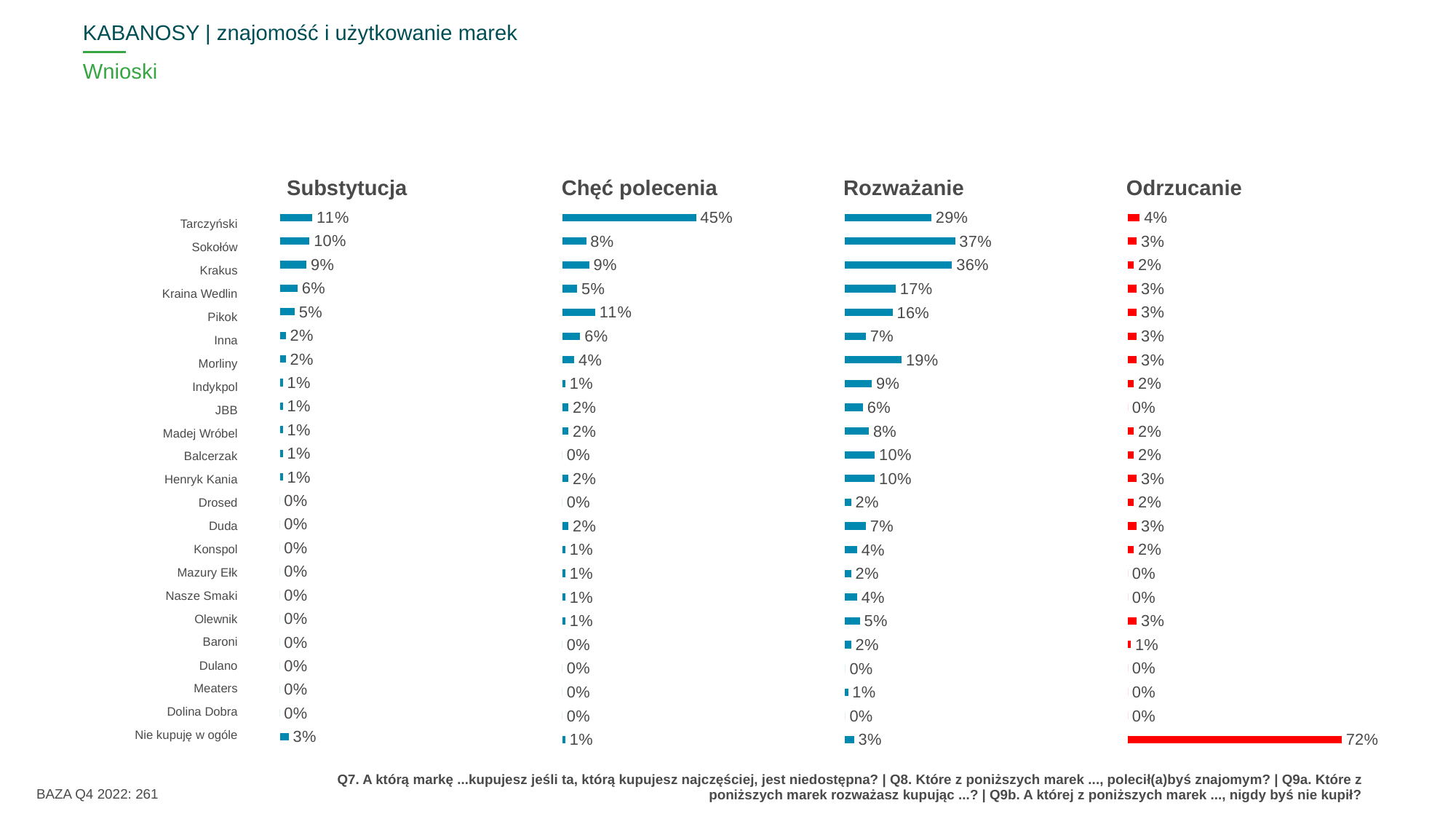

KABANOSY | znajomość i użytkowanie marek
# Wnioski
Odrzucanie
Substytucja
Chęć polecenia
Rozważanie

### Chart

| Category | subst |
|---|---|
| Tarczyński | 0.11 |
| Sokołów | 0.1 |
| Krakus | 0.09 |
| Kraina Wedlin | 0.06 |
| Pikok | 0.05 |
| Inna | 0.02 |
| Morliny | 0.02 |
| Indykpol | 0.01 |
| JBB | 0.01 |
| Madej Wróbel | 0.01 |
| Balcerzak | 0.01 |
| Henryk Kania | 0.01 |
| Drosed | 0.0 |
| Duda | 0.0 |
| Konspol | 0.0 |
| Mazury Ełk | 0.0 |
| Nasze Smaki | 0.0 |
| Olewnik | 0.0 |
| Baroni | 0.0 |
| Dulano | 0.0 |
| Meaters | 0.0 |
| Dolina Dobra | 0.0 |
| Nie kupuję w ogóle | 0.03 |

### Chart

| Category | last 3 m |
|---|---|
| Tarczyński | 0.45 |
| Sokołów | 0.08 |
| Krakus | 0.09 |
| Kraina Wedlin | 0.05 |
| Pikok | 0.11 |
| Inna | 0.06 |
| Morliny | 0.04 |
| Indykpol | 0.01 |
| JBB | 0.02 |
| Madej Wróbel | 0.02 |
| Balcerzak | 0.0 |
| Henryk Kania | 0.02 |
| Drosed | 0.0 |
| Duda | 0.02 |
| Konspol | 0.01 |
| Mazury Ełk | 0.01 |
| Nasze Smaki | 0.01 |
| Olewnik | 0.01 |
| Baroni | 0.0 |
| Dulano | 0.0 |
| Meaters | 0.0 |
| Dolina Dobra | 0.0 |
| Nie kupuję w ogóle | 0.01 |

### Chart

| Category | last 1m |
|---|---|
| Tarczyński | 0.29 |
| Sokołów | 0.37 |
| Krakus | 0.36 |
| Kraina Wedlin | 0.17 |
| Pikok | 0.16 |
| Inna | 0.07 |
| Morliny | 0.19 |
| Indykpol | 0.09 |
| JBB | 0.06 |
| Madej Wróbel | 0.08 |
| Balcerzak | 0.1 |
| Henryk Kania | 0.1 |
| Drosed | 0.02 |
| Duda | 0.07 |
| Konspol | 0.04 |
| Mazury Ełk | 0.02 |
| Nasze Smaki | 0.04 |
| Olewnik | 0.05 |
| Baroni | 0.02 |
| Dulano | 0.0 |
| Meaters | 0.01 |
| Dolina Dobra | 0.0 |
| Nie kupuję w ogóle | 0.03 |

### Chart

| Category | MOP |
|---|---|
| Tarczyński | 0.04 |
| Sokołów | 0.03 |
| Krakus | 0.02 |
| Kraina Wedlin | 0.03 |
| Pikok | 0.03 |
| Inna | 0.03 |
| Morliny | 0.03 |
| Indykpol | 0.02 |
| JBB | 0.0 |
| Madej Wróbel | 0.02 |
| Balcerzak | 0.02 |
| Henryk Kania | 0.03 |
| Drosed | 0.02 |
| Duda | 0.03 |
| Konspol | 0.02 |
| Mazury Ełk | 0.0 |
| Nasze Smaki | 0.0 |
| Olewnik | 0.03 |
| Baroni | 0.01 |
| Dulano | 0.0 |
| Meaters | 0.0 |
| Dolina Dobra | 0.0 |
| Nie kupuję w ogóle | 0.72 |
| ^DELROW^ |
| --- |
| Tarczyński |
| Sokołów |
| Krakus |
| Kraina Wedlin |
| Pikok |
| Inna |
| Morliny |
| Indykpol |
| JBB |
| Madej Wróbel |
| Balcerzak |
| Henryk Kania |
| Drosed |
| Duda |
| Konspol |
| Mazury Ełk |
| Nasze Smaki |
| Olewnik |
| Baroni |
| Dulano |
| Meaters |
| Dolina Dobra |
| Nie kupuję w ogóle |

BAZA Q4 2022: 261
Q7. A którą markę ...kupujesz jeśli ta, którą kupujesz najczęściej, jest niedostępna? | Q8. Które z poniższych marek ..., polecił(a)byś znajomym? | Q9a. Które z poniższych marek rozważasz kupując ...? | Q9b. A której z poniższych marek ..., nigdy byś nie kupił?